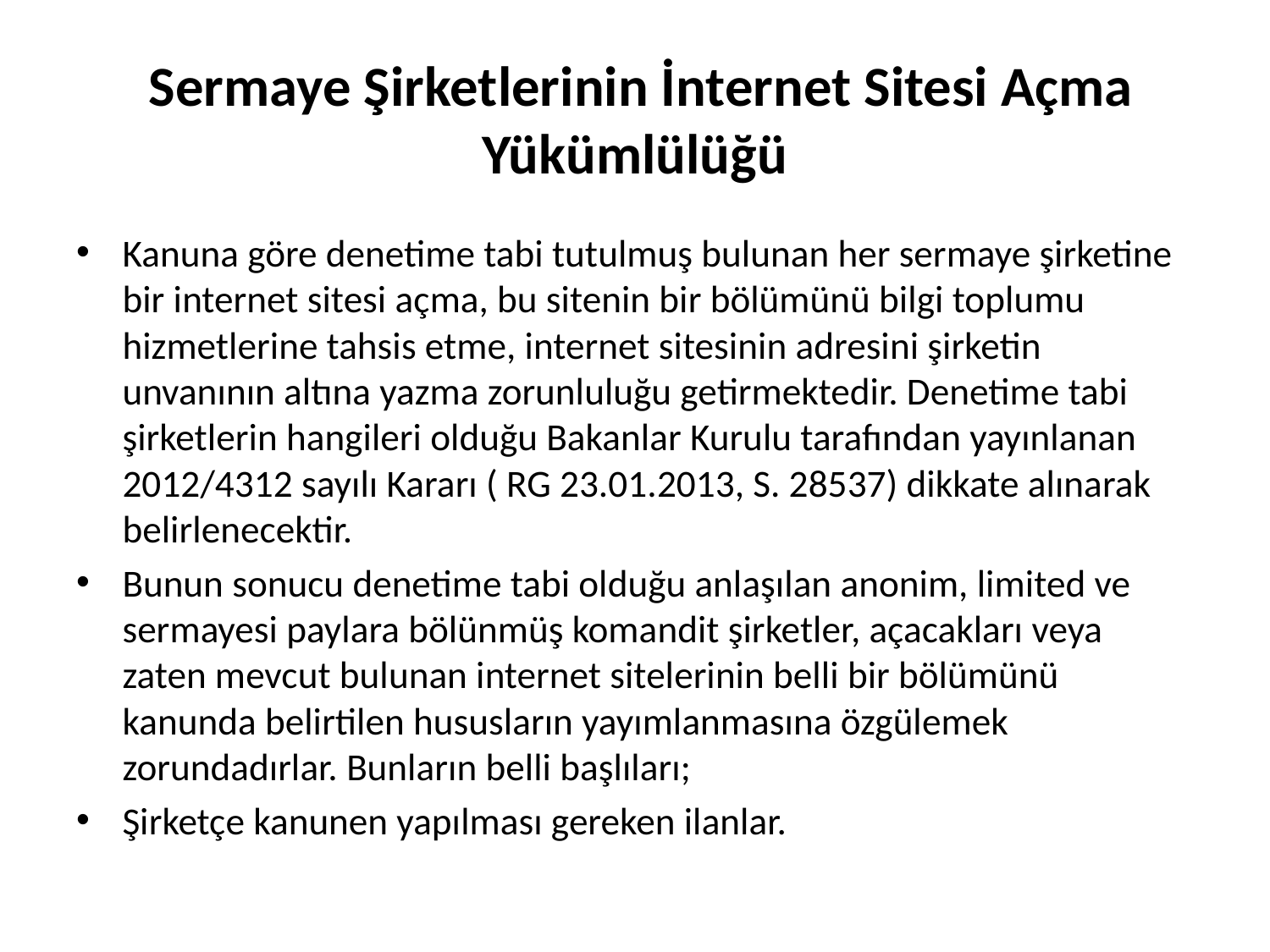

# Sermaye Şirketlerinin İnternet Sitesi Açma Yükümlülüğü
Kanuna göre denetime tabi tutulmuş bulunan her sermaye şirketine bir internet sitesi açma, bu sitenin bir bölümünü bilgi toplumu hizmetlerine tahsis etme, internet sitesinin adresini şirketin unvanının altına yazma zorunluluğu getirmektedir. Denetime tabi şirketlerin hangileri olduğu Bakanlar Kurulu tarafından yayınlanan 2012/4312 sayılı Kararı ( RG 23.01.2013, S. 28537) dikkate alınarak belirlenecektir.
Bunun sonucu denetime tabi olduğu anlaşılan anonim, limited ve sermayesi paylara bölünmüş komandit şirketler, açacakları veya zaten mevcut bulunan internet sitelerinin belli bir bölümünü kanunda belirtilen hususların yayımlanmasına özgülemek zorundadırlar. Bunların belli başlıları;
Şirketçe kanunen yapılması gereken ilanlar.